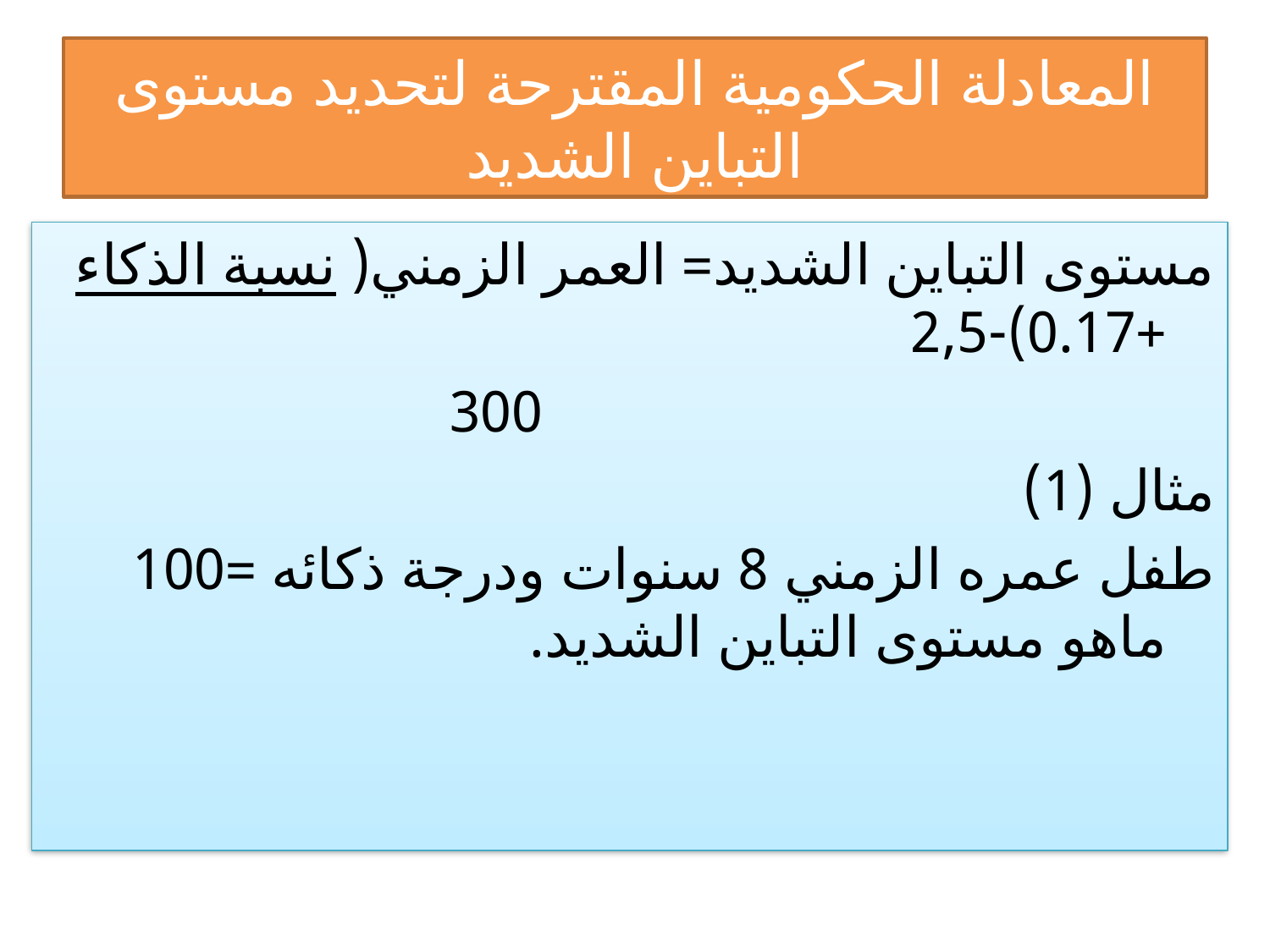

# المعادلة الحكومية المقترحة لتحديد مستوى التباين الشديد
مستوى التباين الشديد= العمر الزمني( نسبة الذكاء +0.17)-2,5
                                              300
مثال (1)
طفل عمره الزمني 8 سنوات ودرجة ذكائه =100 ماهو مستوى التباين الشديد.